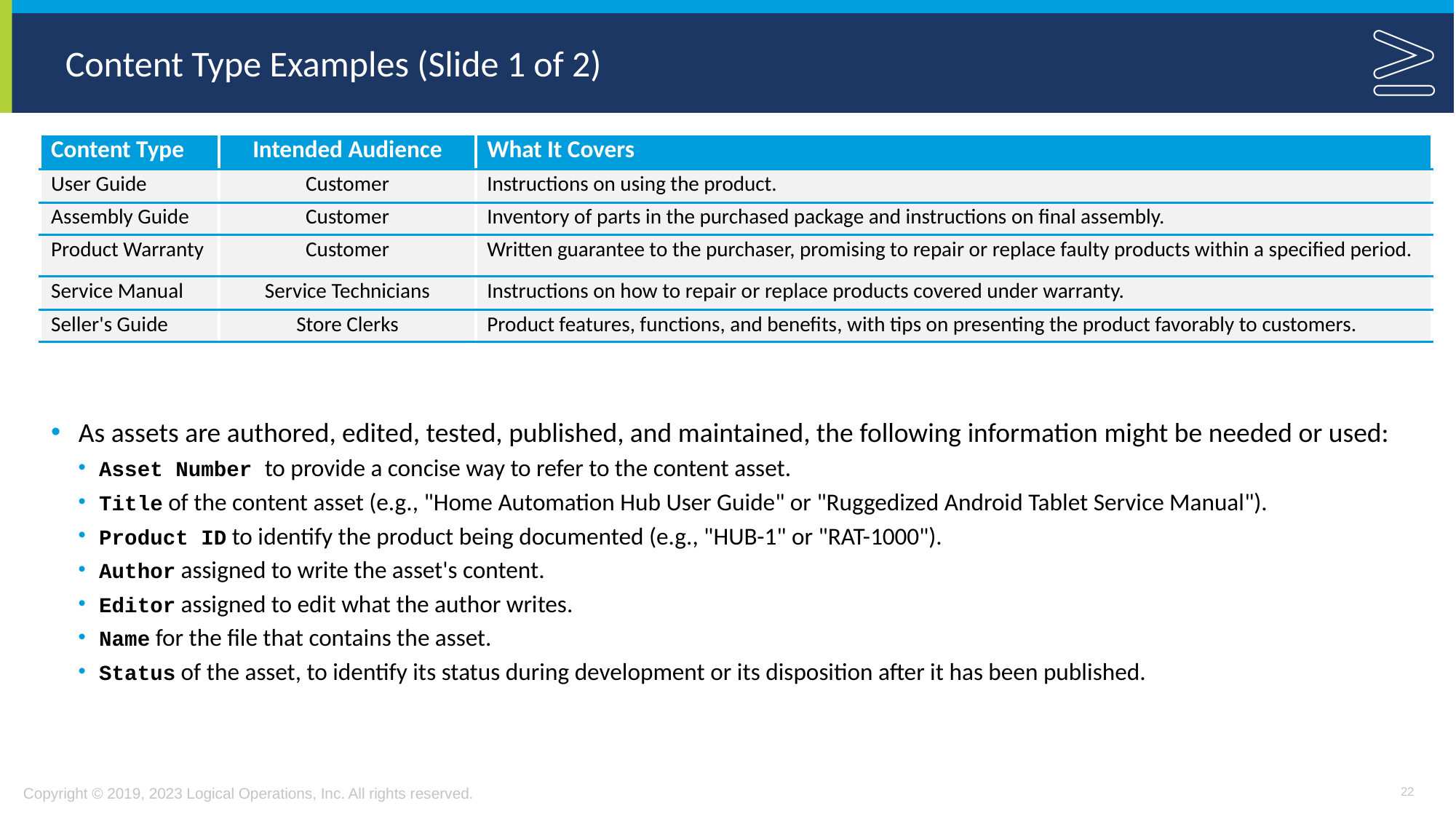

# Content Type Examples (Slide 1 of 2)
| Content Type | Intended Audience | What It Covers |
| --- | --- | --- |
| User Guide | Customer | Instructions on using the product. |
| Assembly Guide | Customer | Inventory of parts in the purchased package and instructions on final assembly. |
| Product Warranty | Customer | Written guarantee to the purchaser, promising to repair or replace faulty products within a specified period. |
| Service Manual | Service Technicians | Instructions on how to repair or replace products covered under warranty. |
| Seller's Guide | Store Clerks | Product features, functions, and benefits, with tips on presenting the product favorably to customers. |
As assets are authored, edited, tested, published, and maintained, the following information might be needed or used:
Asset Number to provide a concise way to refer to the content asset.
Title of the content asset (e.g., "Home Automation Hub User Guide" or "Ruggedized Android Tablet Service Manual").
Product ID to identify the product being documented (e.g., "HUB-1" or "RAT-1000").
Author assigned to write the asset's content.
Editor assigned to edit what the author writes.
Name for the file that contains the asset.
Status of the asset, to identify its status during development or its disposition after it has been published.
22